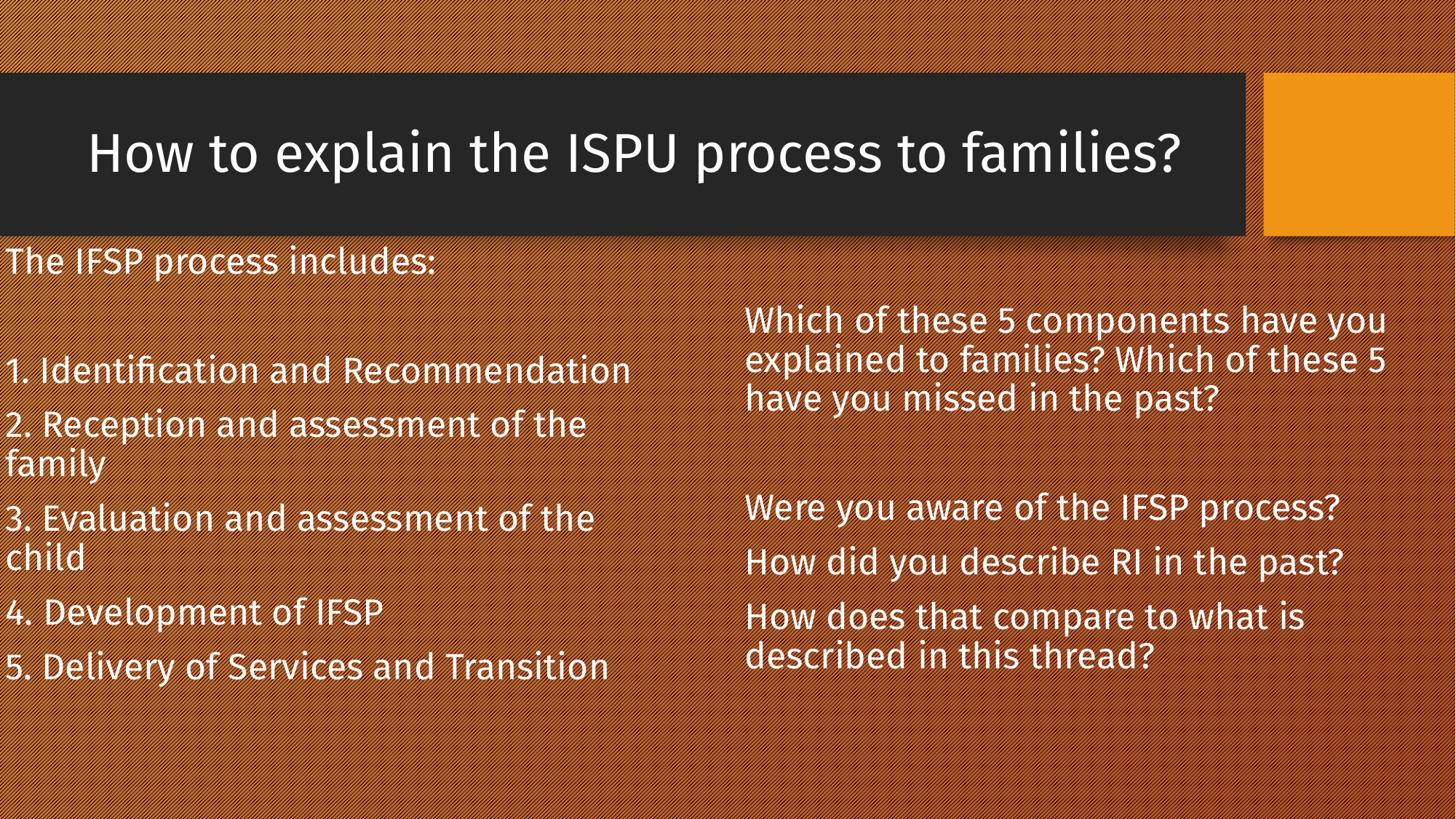

# How to explain the ISPU process to families?
The IFSP process includes:

1. Identification and Recommendation
2. Reception and assessment of the family
3. Evaluation and assessment of the child
4. Development of IFSP
5. Delivery of Services and Transition

Which of these 5 components have you explained to families? Which of these 5 have you missed in the past?

Were you aware of the IFSP process?
How did you describe RI in the past?
How does that compare to what is described in this thread?